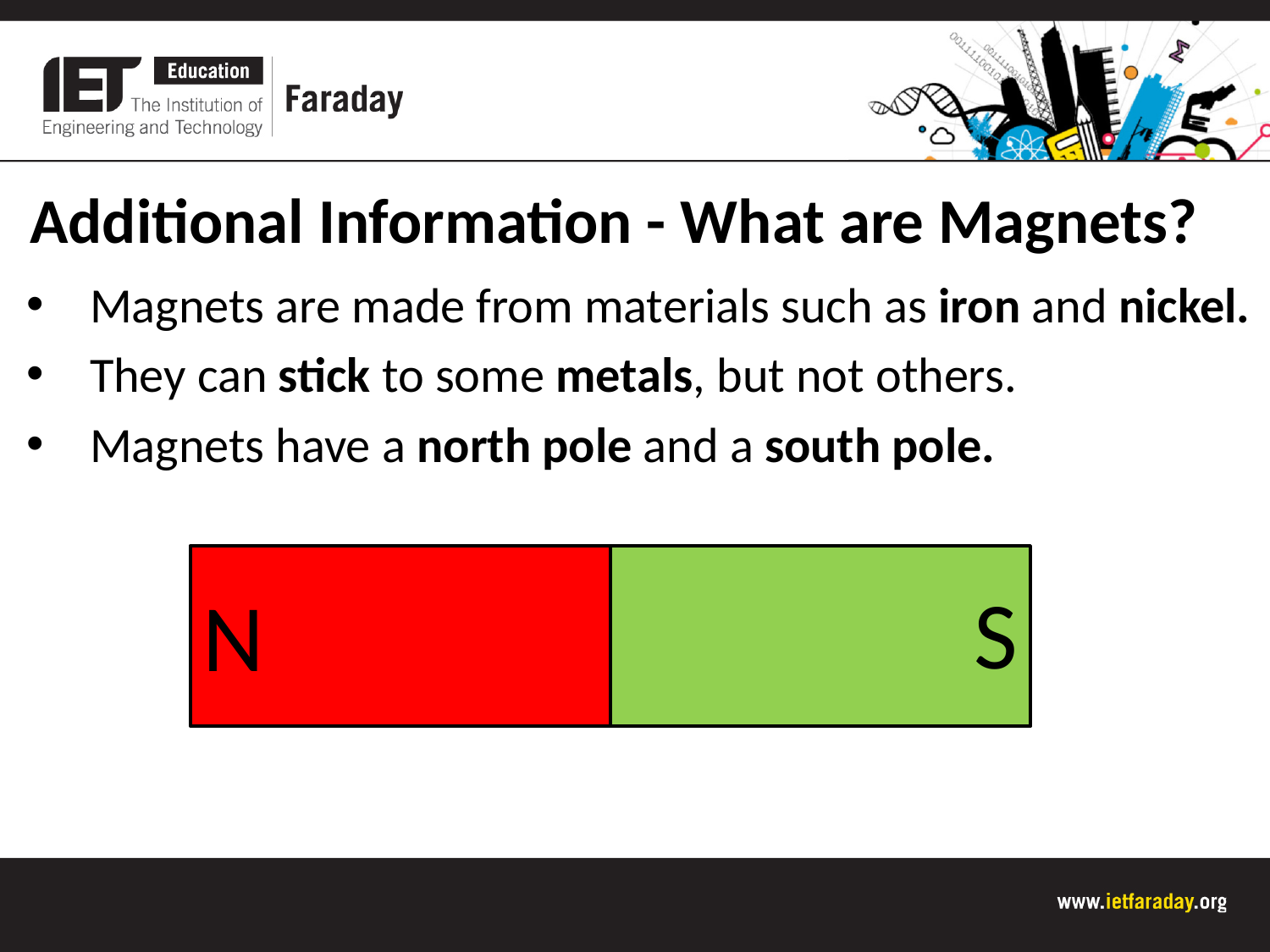

Additional Information - What are Magnets?
Magnets are made from materials such as iron and nickel.
They can stick to some metals, but not others.
Magnets have a north pole and a south pole.

S
N